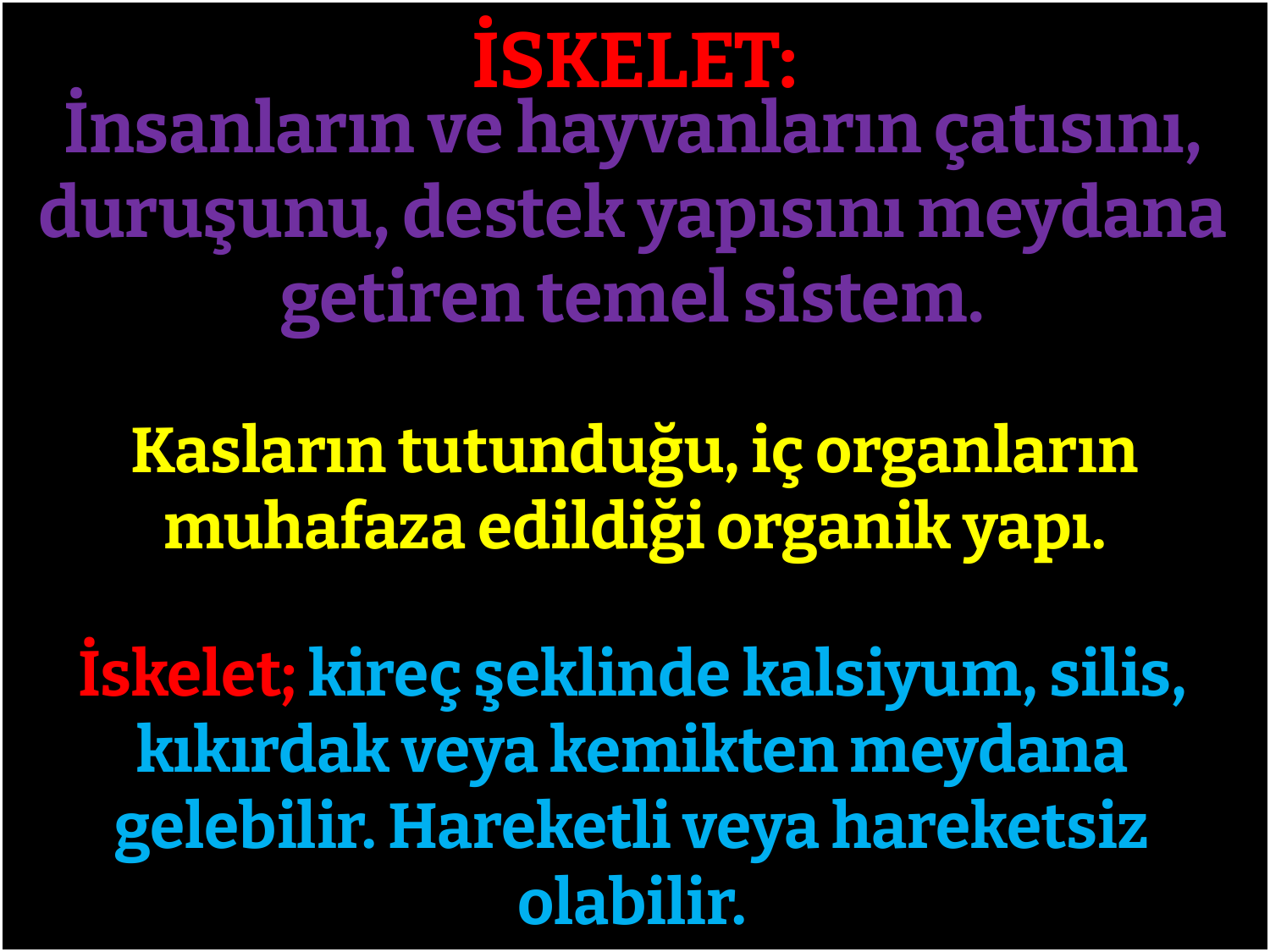

İSKELET:
İnsanların ve hayvanların çatısını, duruşunu, destek yapısını meydana getiren temel sistem.

#
Kasların tutunduğu, iç organların muhafaza edildiği organik yapı.

İskelet; kireç şeklinde kalsiyum, silis, kıkırdak veya kemikten meydana gelebilir. Hareketli veya hareketsiz olabilir.